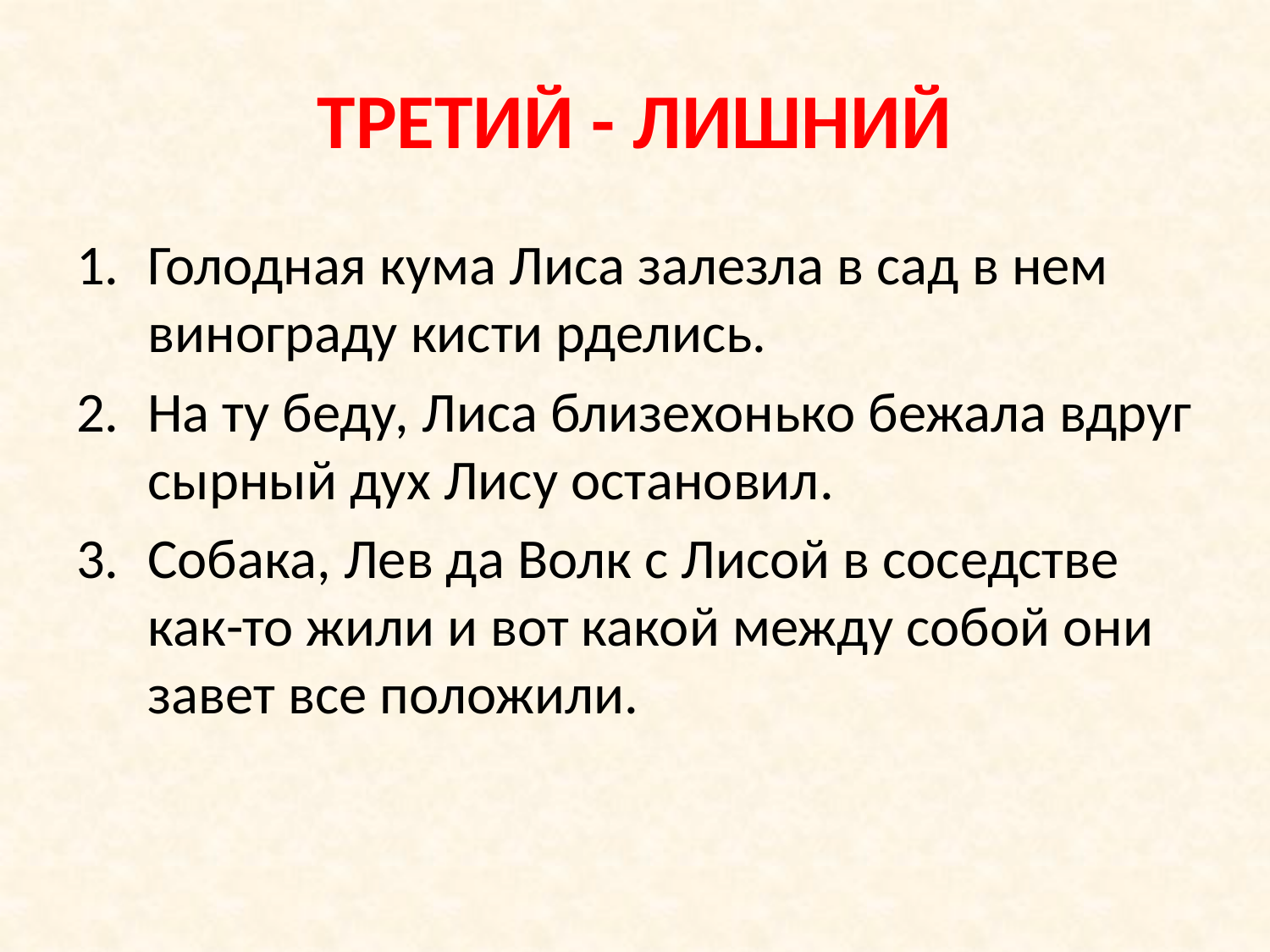

# ТРЕТИЙ - ЛИШНИЙ
Голодная кума Лиса залезла в сад в нем винограду кисти рделись.
На ту беду, Лиса близехонько бежала вдруг сырный дух Лису остановил.
Собака, Лев да Волк с Лисой в соседстве как-то жили и вот какой между собой они завет все положили.